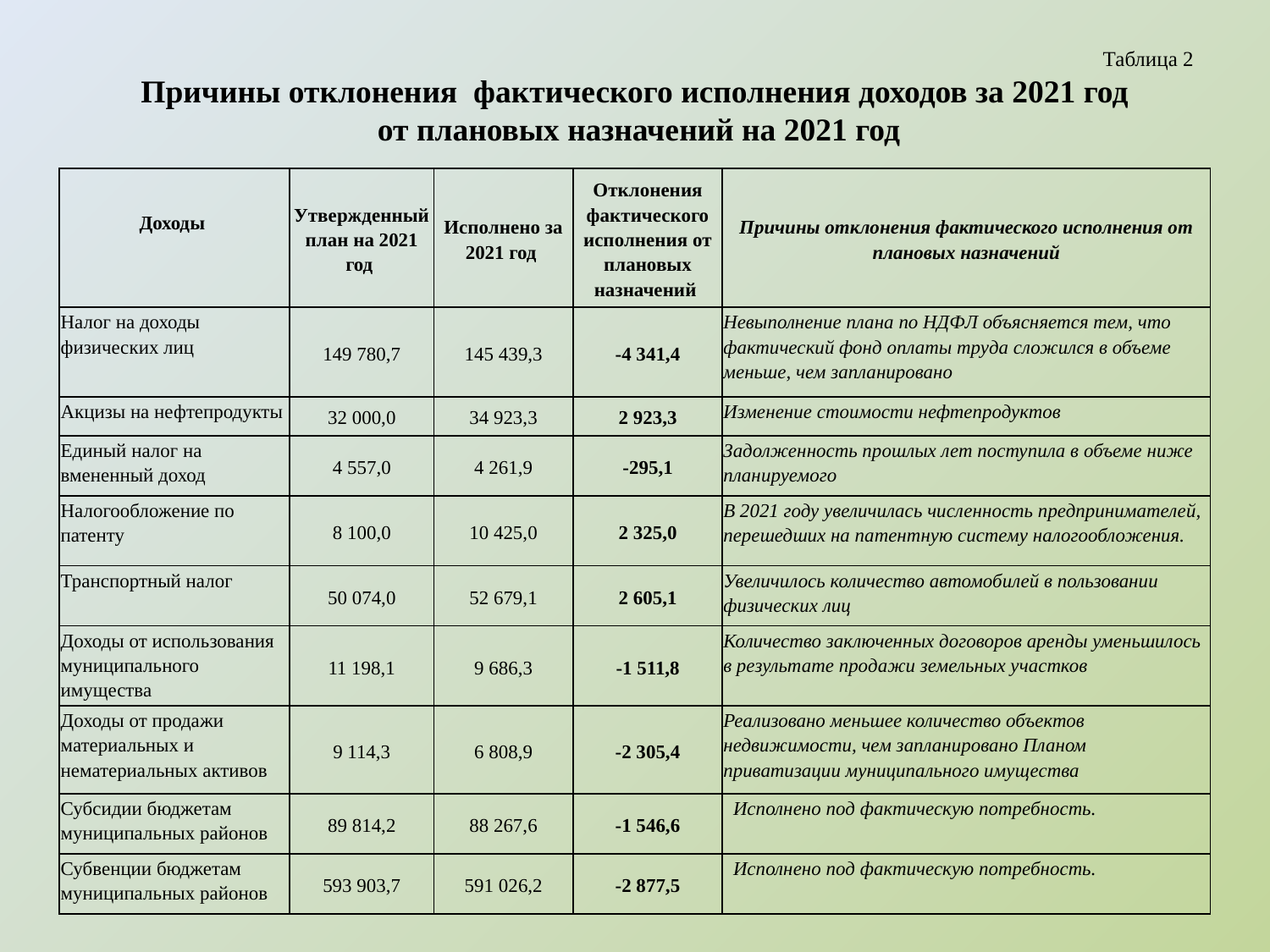

# Таблица 2 Причины отклонения  фактического исполнения доходов за 2021 год от плановых назначений на 2021 год
| Доходы | Утвержденный план на 2021 год | Исполнено за 2021 год | Отклонения фактического исполнения от плановых назначений | Причины отклонения фактического исполнения от плановых назначений |
| --- | --- | --- | --- | --- |
| Налог на доходы физических лиц | 149 780,7 | 145 439,3 | -4 341,4 | Невыполнение плана по НДФЛ объясняется тем, что фактический фонд оплаты труда сложился в объеме меньше, чем запланировано |
| Акцизы на нефтепродукты | 32 000,0 | 34 923,3 | 2 923,3 | Изменение стоимости нефтепродуктов |
| Единый налог на вмененный доход | 4 557,0 | 4 261,9 | -295,1 | Задолженность прошлых лет поступила в объеме ниже планируемого |
| Налогообложение по патенту | 8 100,0 | 10 425,0 | 2 325,0 | В 2021 году увеличилась численность предпринимателей, перешедших на патентную систему налогообложения. |
| Транспортный налог | 50 074,0 | 52 679,1 | 2 605,1 | Увеличилось количество автомобилей в пользовании физических лиц |
| Доходы от использования муниципального имущества | 11 198,1 | 9 686,3 | -1 511,8 | Количество заключенных договоров аренды уменьшилось в результате продажи земельных участков |
| Доходы от продажи материальных и нематериальных активов | 9 114,3 | 6 808,9 | -2 305,4 | Реализовано меньшее количество объектов недвижимости, чем запланировано Планом приватизации муниципального имущества |
| Субсидии бюджетам муниципальных районов | 89 814,2 | 88 267,6 | -1 546,6 | Исполнено под фактическую потребность. |
| Субвенции бюджетам муниципальных районов | 593 903,7 | 591 026,2 | -2 877,5 | Исполнено под фактическую потребность. |